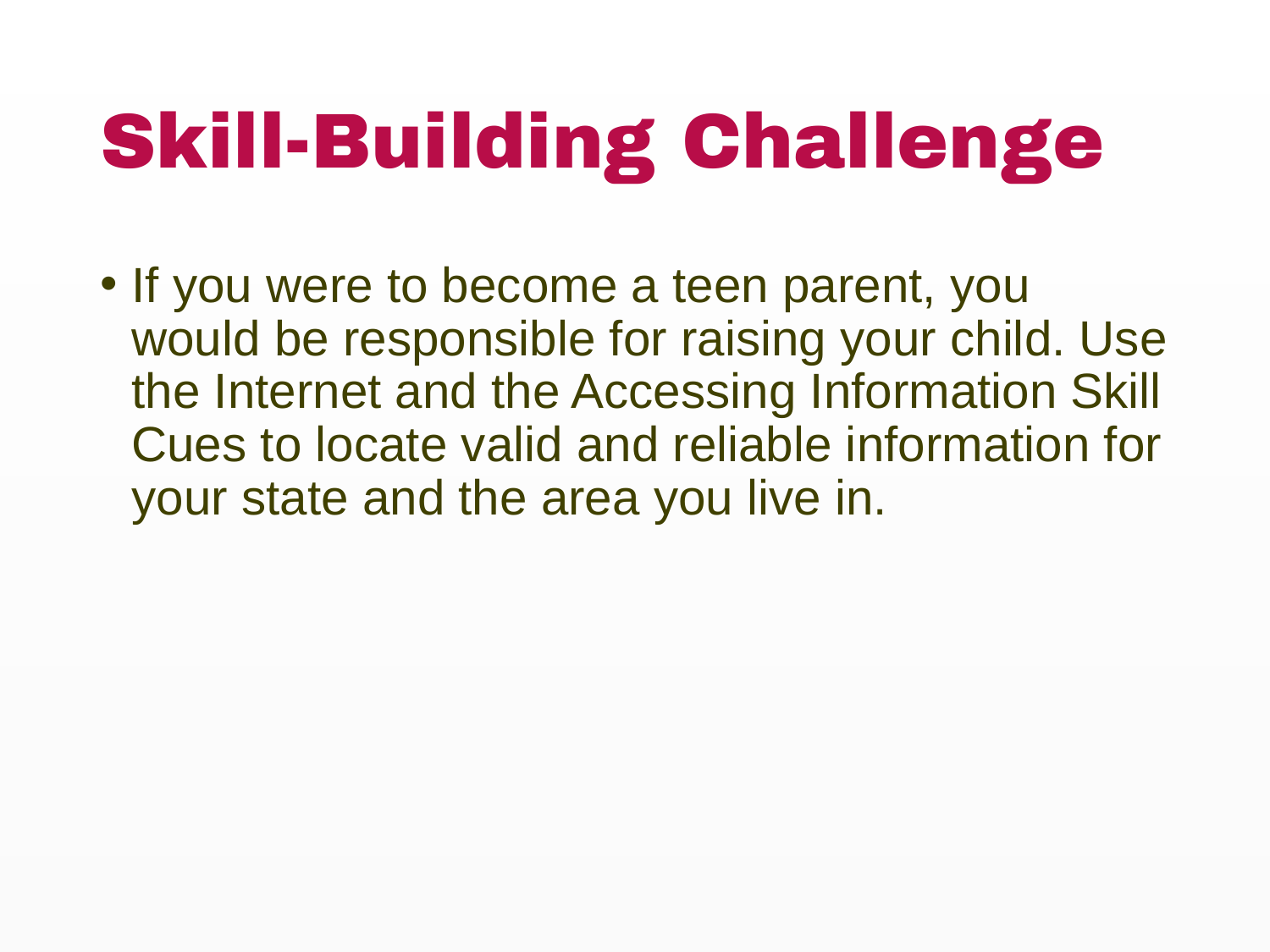

# Skill-Building Challenge
If you were to become a teen parent, you would be responsible for raising your child. Use the Internet and the Accessing Information Skill Cues to locate valid and reliable information for your state and the area you live in.